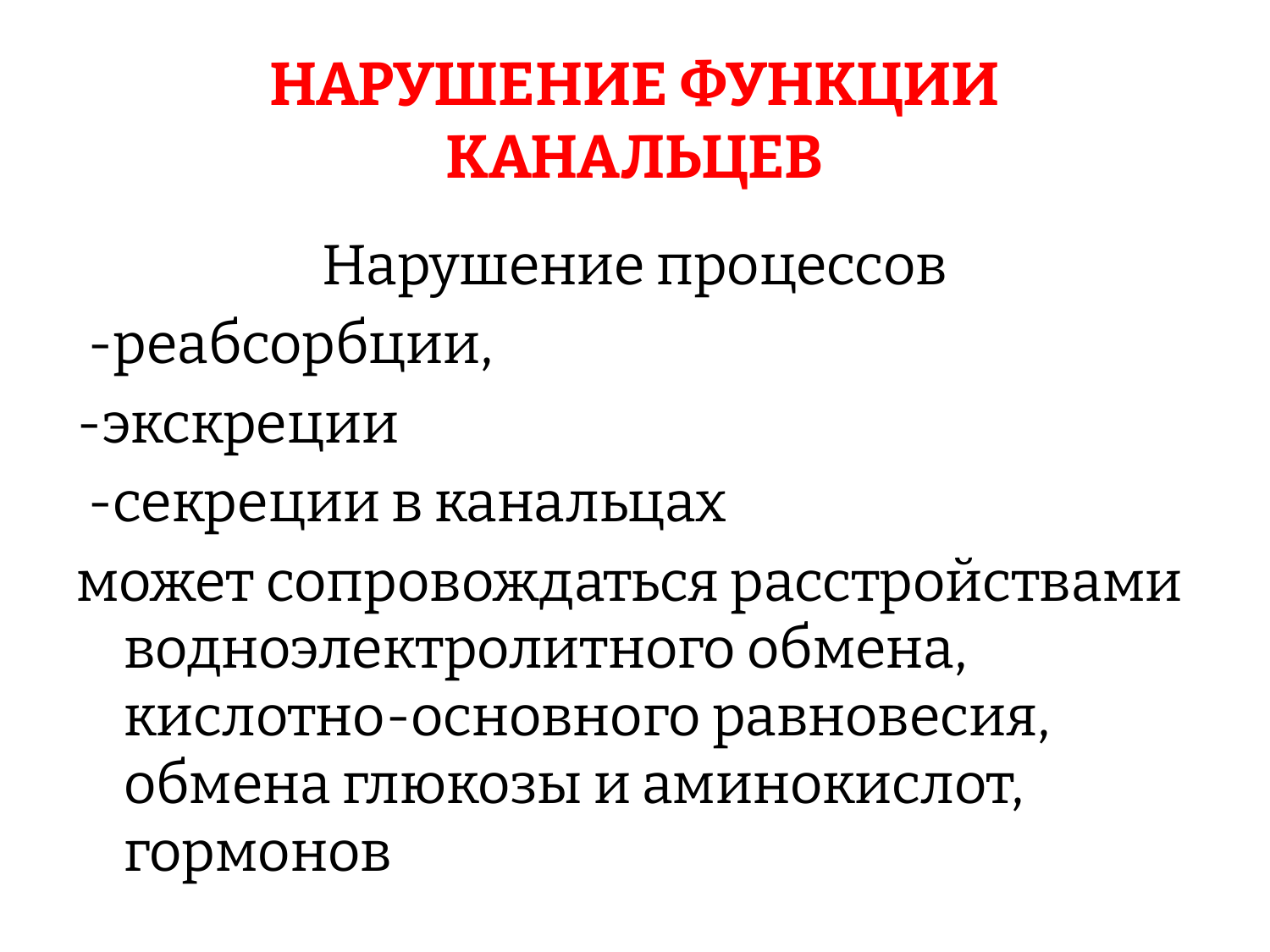

# НАРУШЕНИЕ ФУНКЦИИ КАНАЛЬЦЕВ
Нарушение процессов
 -реабсорбции,
-экскреции
 -секреции в канальцах
может сопровождаться расстройствами водноэлектролитного обмена, кислотно-основного равновесия, обмена глюкозы и аминокислот, гормонов